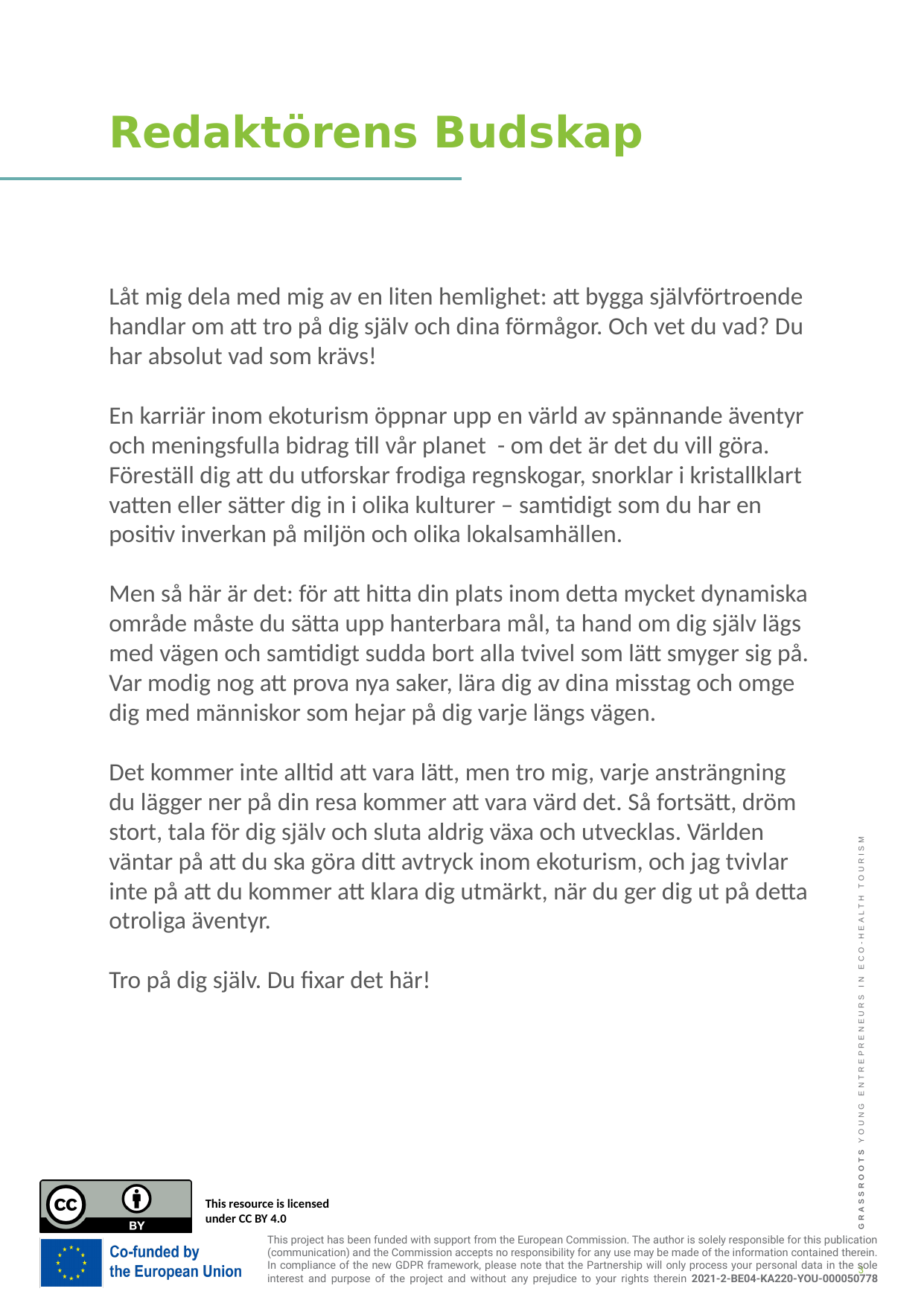

Redaktörens Budskap
Låt mig dela med mig av en liten hemlighet: att bygga självförtroende handlar om att tro på dig själv och dina förmågor. Och vet du vad? Du har absolut vad som krävs!
En karriär inom ekoturism öppnar upp en värld av spännande äventyr och meningsfulla bidrag till vår planet  - om det är det du vill göra. Föreställ dig att du utforskar frodiga regnskogar, snorklar i kristallklart vatten eller sätter dig in i olika kulturer – samtidigt som du har en positiv inverkan på miljön och olika lokalsamhällen.
Men så här är det: för att hitta din plats inom detta mycket dynamiska område måste du sätta upp hanterbara mål, ta hand om dig själv lägs med vägen och samtidigt sudda bort alla tvivel som lätt smyger sig på. Var modig nog att prova nya saker, lära dig av dina misstag och omge dig med människor som hejar på dig varje längs vägen.
Det kommer inte alltid att vara lätt, men tro mig, varje ansträngning du lägger ner på din resa kommer att vara värd det. Så fortsätt, dröm stort, tala för dig själv och sluta aldrig växa och utvecklas. Världen väntar på att du ska göra ditt avtryck inom ekoturism, och jag tvivlar inte på att du kommer att klara dig utmärkt, när du ger dig ut på detta otroliga äventyr.
Tro på dig själv. Du fixar det här!

3